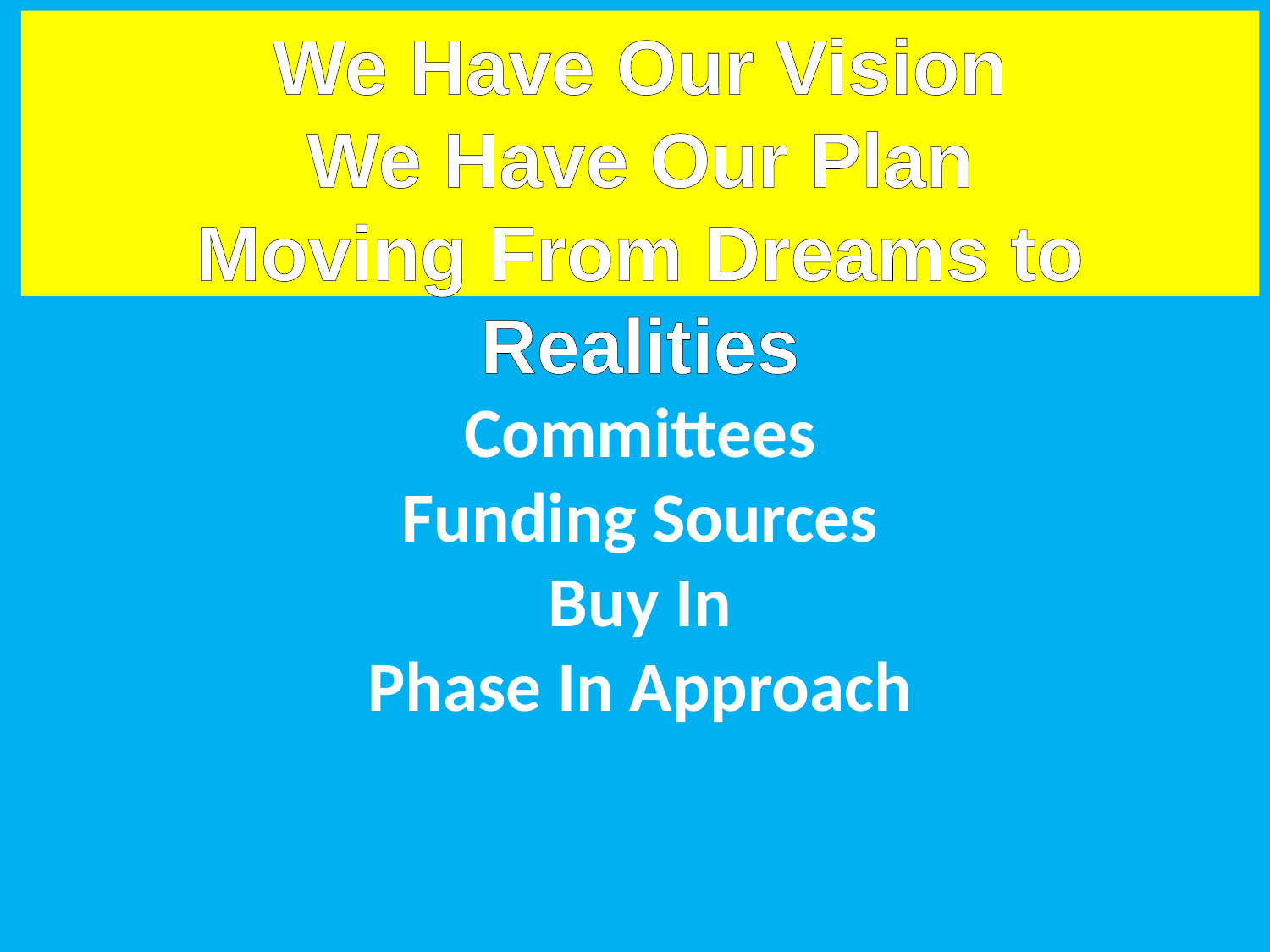

We Have Our Vision
We Have Our Plan
Moving From Dreams to Realities

#
Committees
Funding Sources
Buy In
Phase In Approach